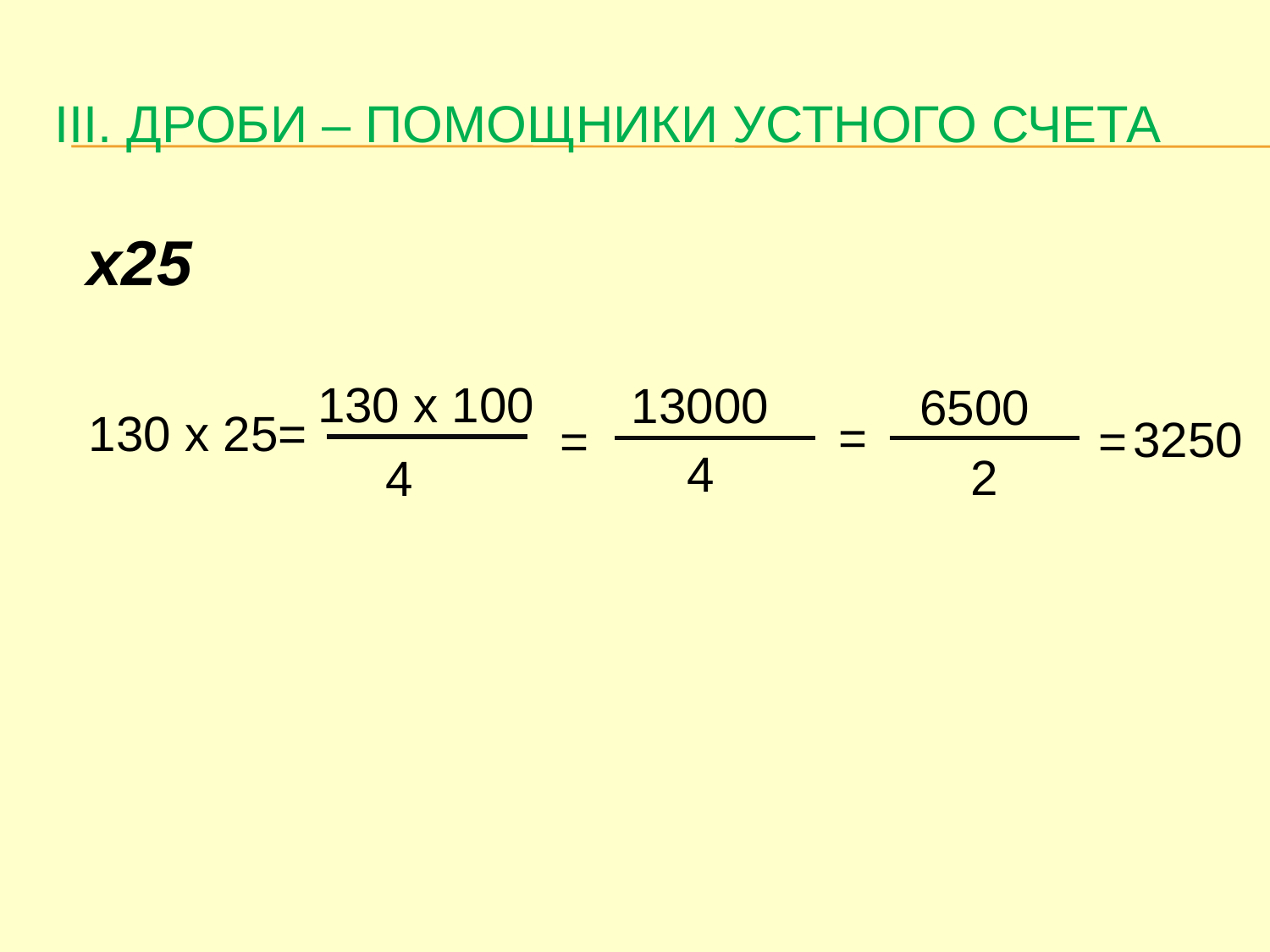

# III. Дроби – помощники устного счета
х25
130 х 100
13000
6500
130 х 25=
=
3250
=
=
4
2
4